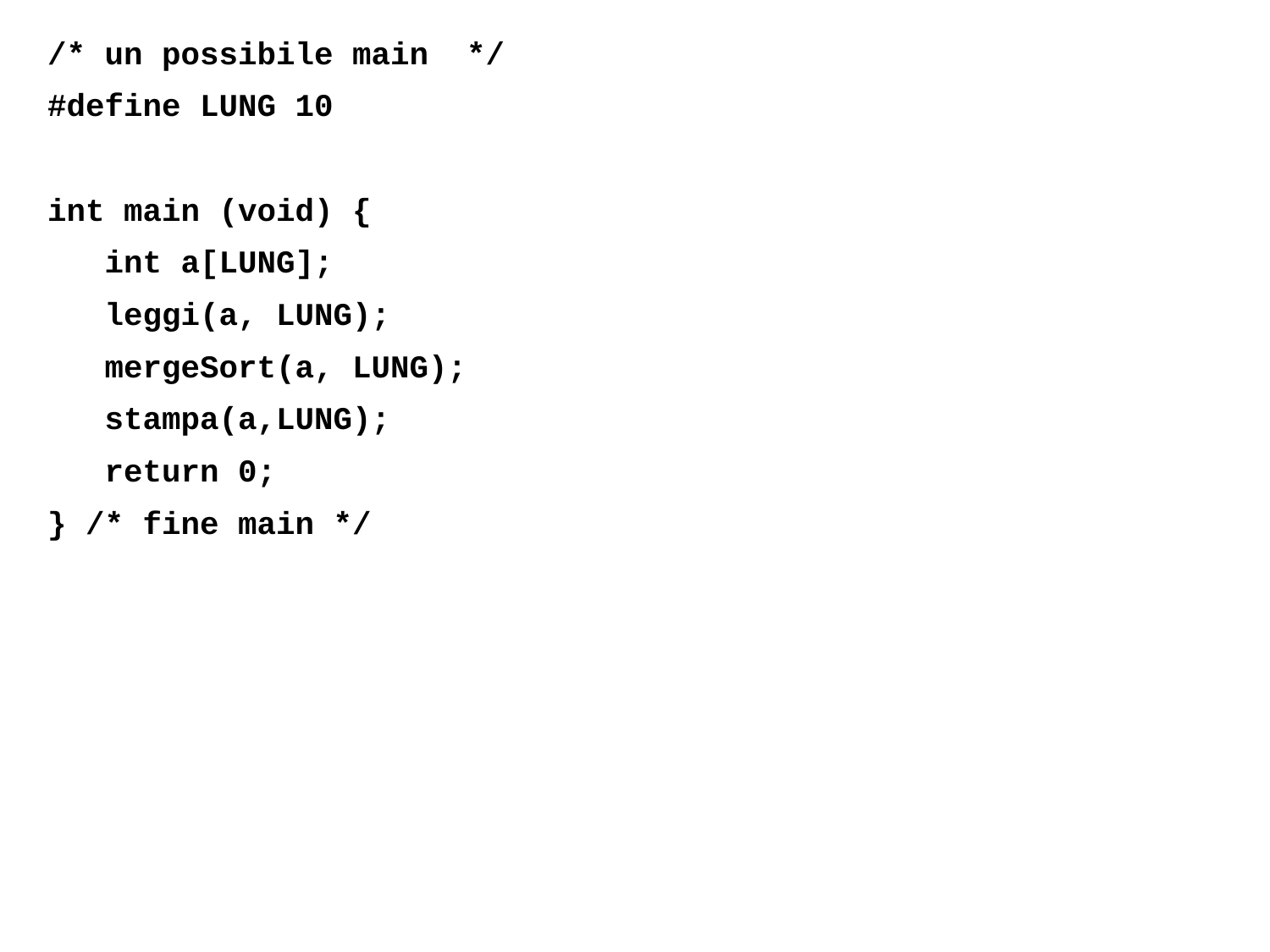

/* un possibile main  */
#define LUNG 10

int main (void) {
   int a[LUNG];
   leggi(a, LUNG);
   mergeSort(a, LUNG);
   stampa(a,LUNG);
   return 0;
} /* fine main */